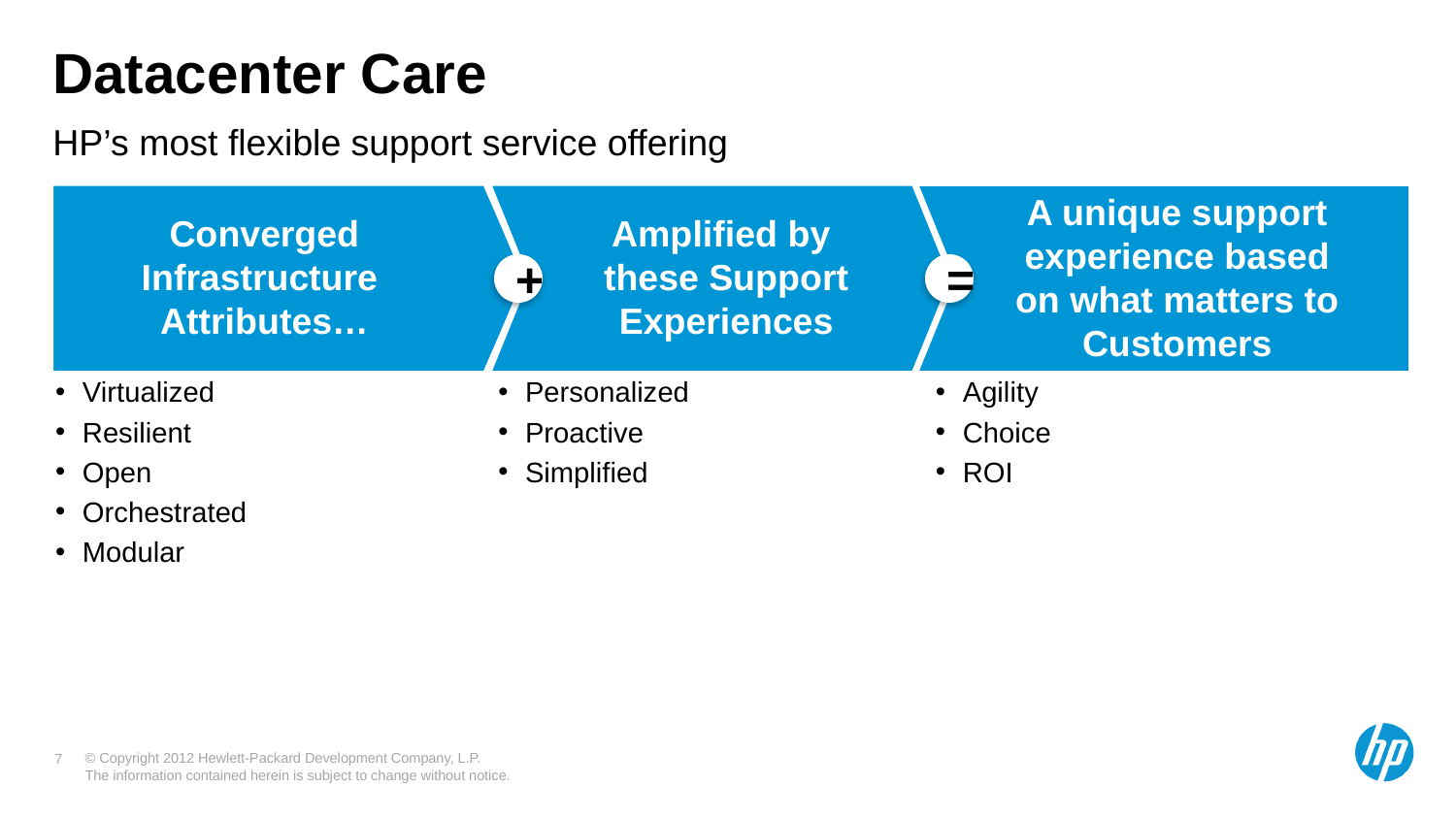

# Datacenter Care
HP’s most flexible support service offering
A unique support experience based on what matters to Customers

Converged Infrastructure  Attributes…
Amplified by
these Support Experiences
+
=
Virtualized
Resilient
Open
Orchestrated
Modular
Personalized
Proactive
Simplified
Agility
Choice
ROI